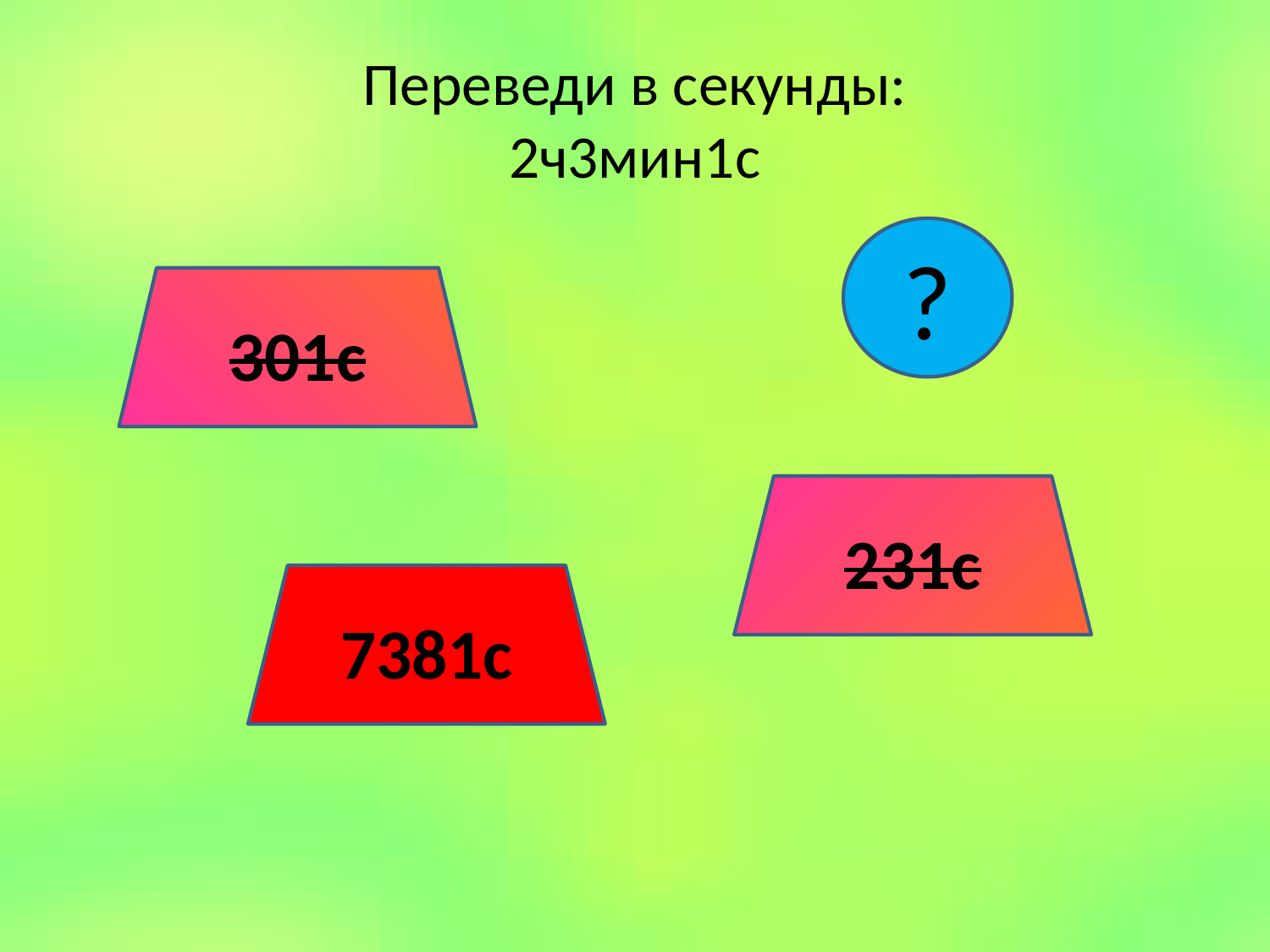

# Переведи в секунды: 2ч3мин1с
?
301с
231с
7381с